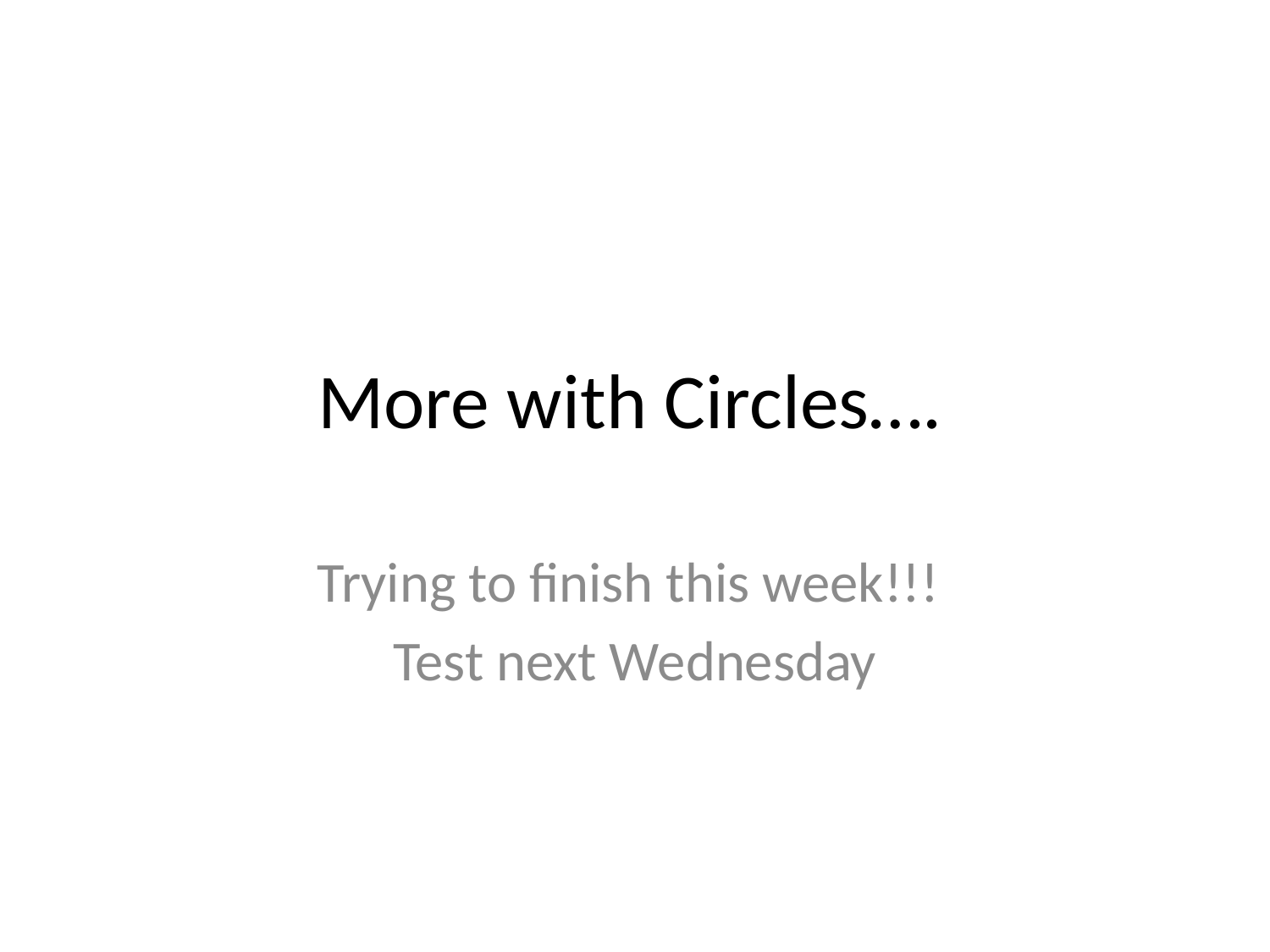

# More with Circles….
Trying to finish this week!!!
Test next Wednesday